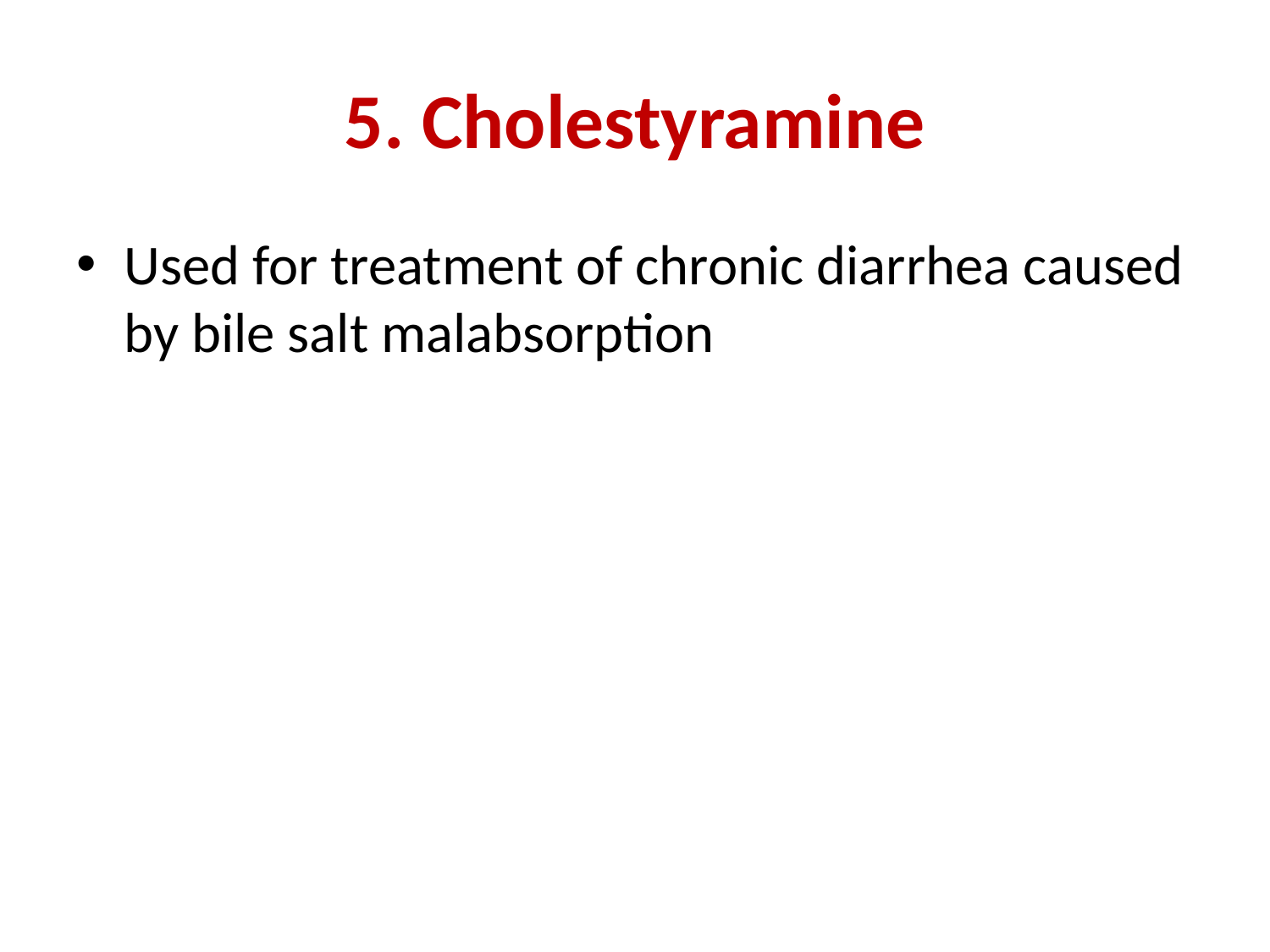

# 5. Cholestyramine
Used for treatment of chronic diarrhea caused by bile salt malabsorption